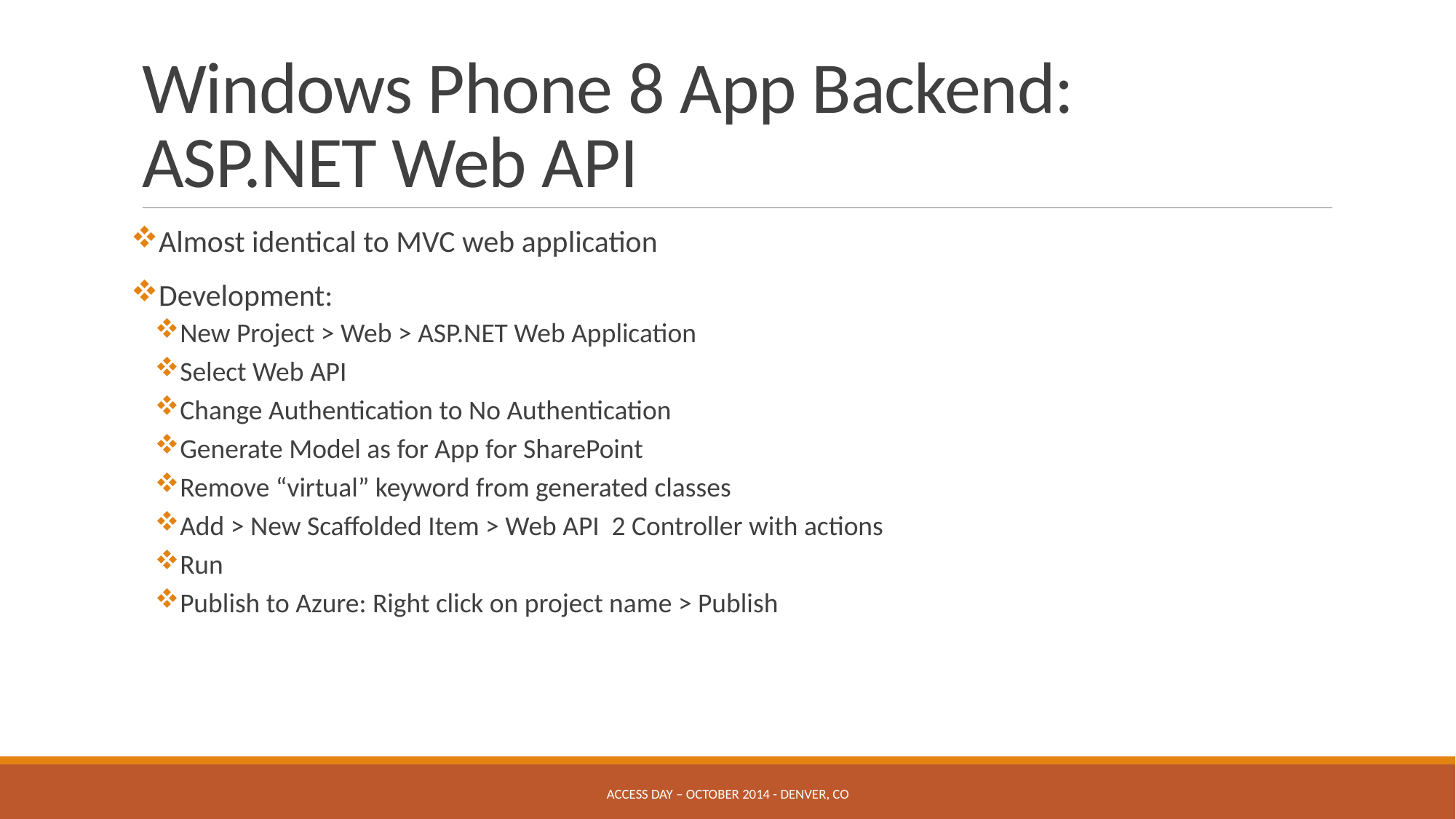

# Windows Phone 8 App Backend: ASP.NET Web API
Almost identical to MVC web application
Development:
New Project > Web > ASP.NET Web Application
Select Web API
Change Authentication to No Authentication
Generate Model as for App for SharePoint
Remove “virtual” keyword from generated classes
Add > New Scaffolded Item > Web API  2 Controller with actions
Run
Publish to Azure: Right click on project name > Publish

ACCESS DAY – October 2014 - DENVER, CO